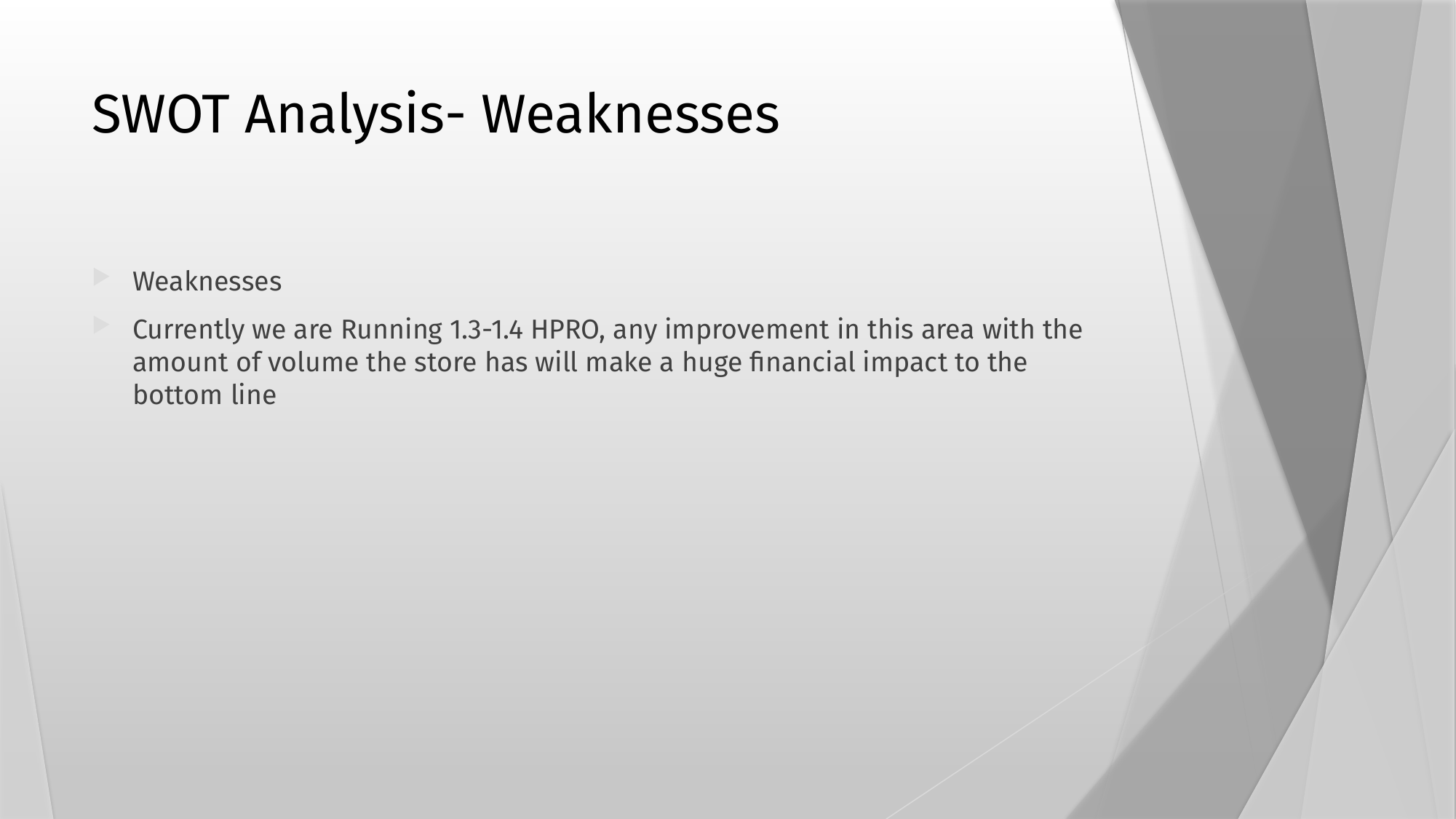

# SWOT Analysis- Weaknesses
Weaknesses
Currently we are Running 1.3-1.4 HPRO, any improvement in this area with the amount of volume the store has will make a huge financial impact to the bottom line